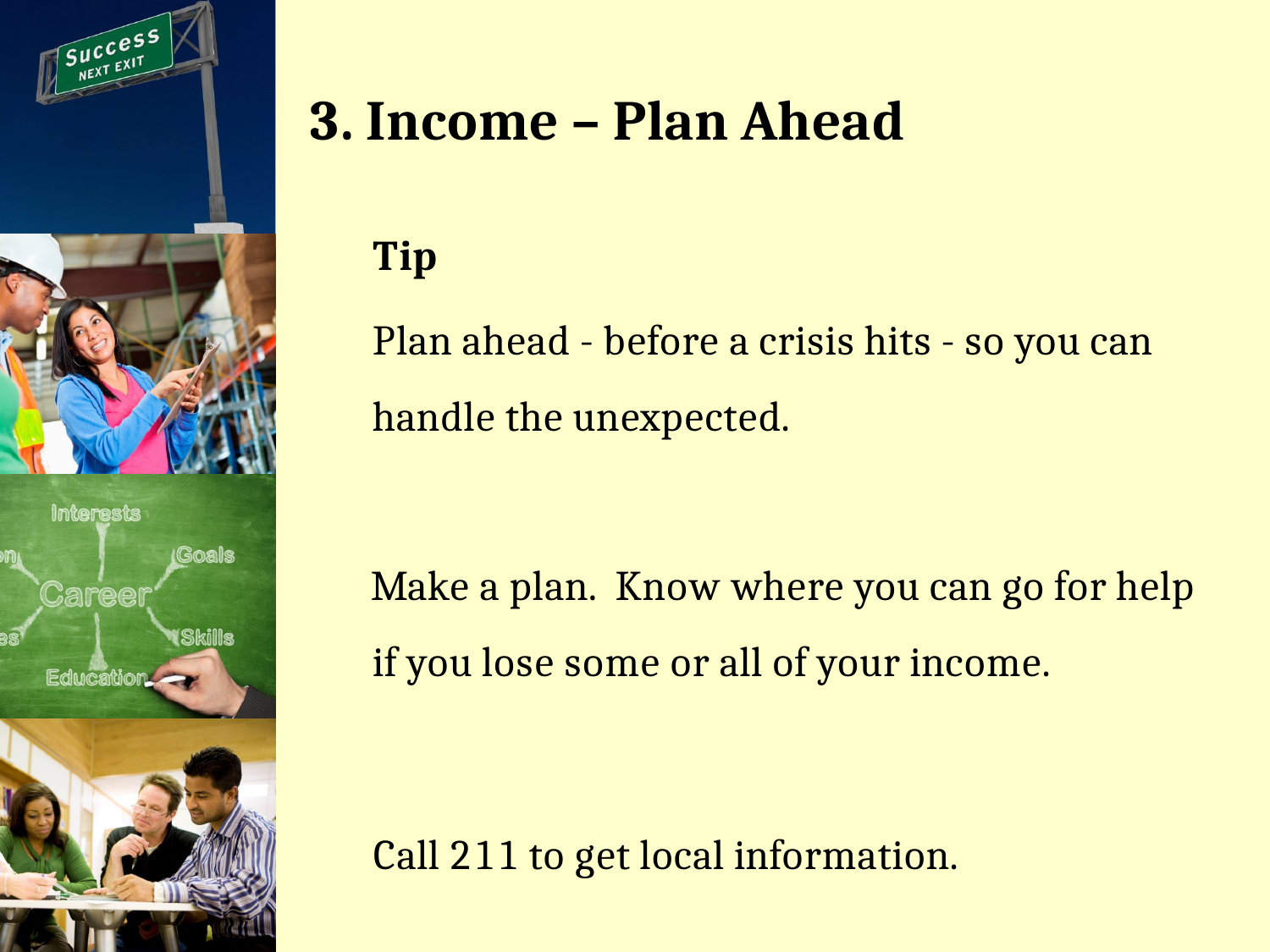

# 3. Income – Plan Ahead
Tip
Plan ahead - before a crisis hits - so you can handle the unexpected.

Make a plan.  Know where you can go for help  if you lose some or all of your income.

Call 211 to get local information.